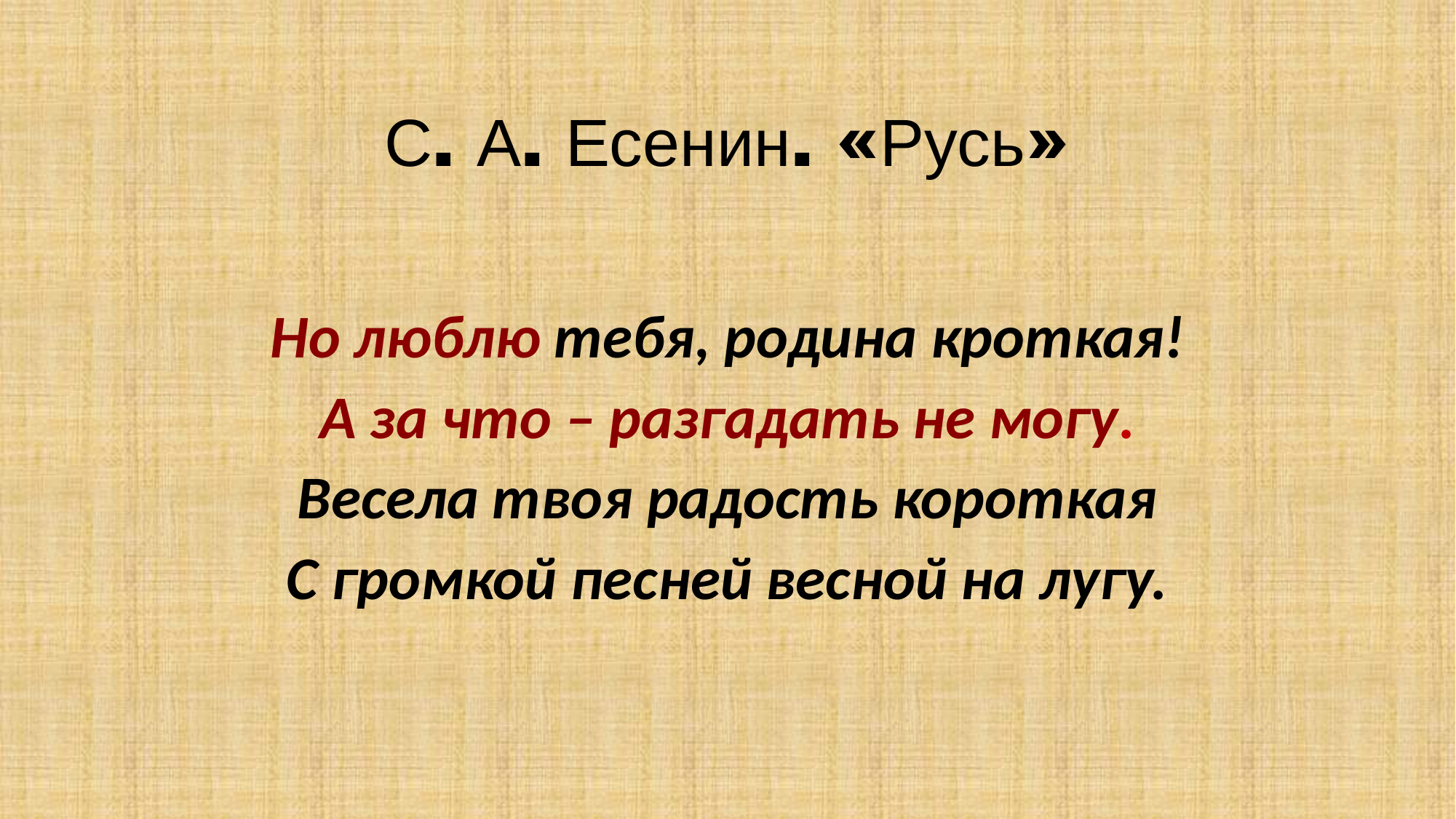

# С. А. Есенин. «Русь»
Но люблю тебя, родина кроткая!
А за что – разгадать не могу.
Весела твоя радость короткая
С громкой песней весной на лугу.